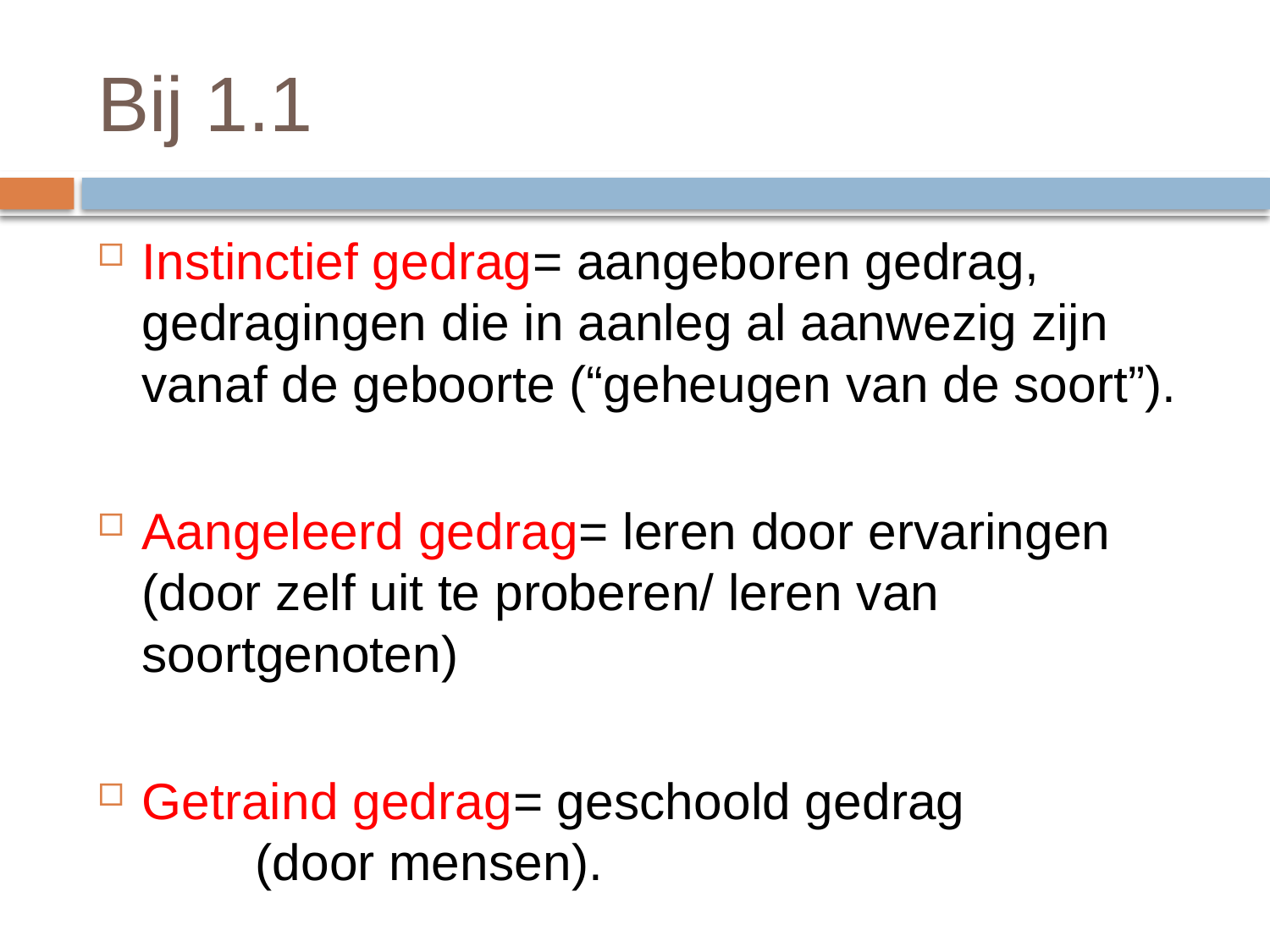

# Bij 1.1
Instinctief gedrag= aangeboren gedrag, gedragingen die in aanleg al aanwezig zijn vanaf de geboorte (“geheugen van de soort”).

Aangeleerd gedrag= leren door ervaringen (door zelf uit te proberen/ leren van soortgenoten)

Getraind gedrag= geschoold gedrag                         (door mensen).